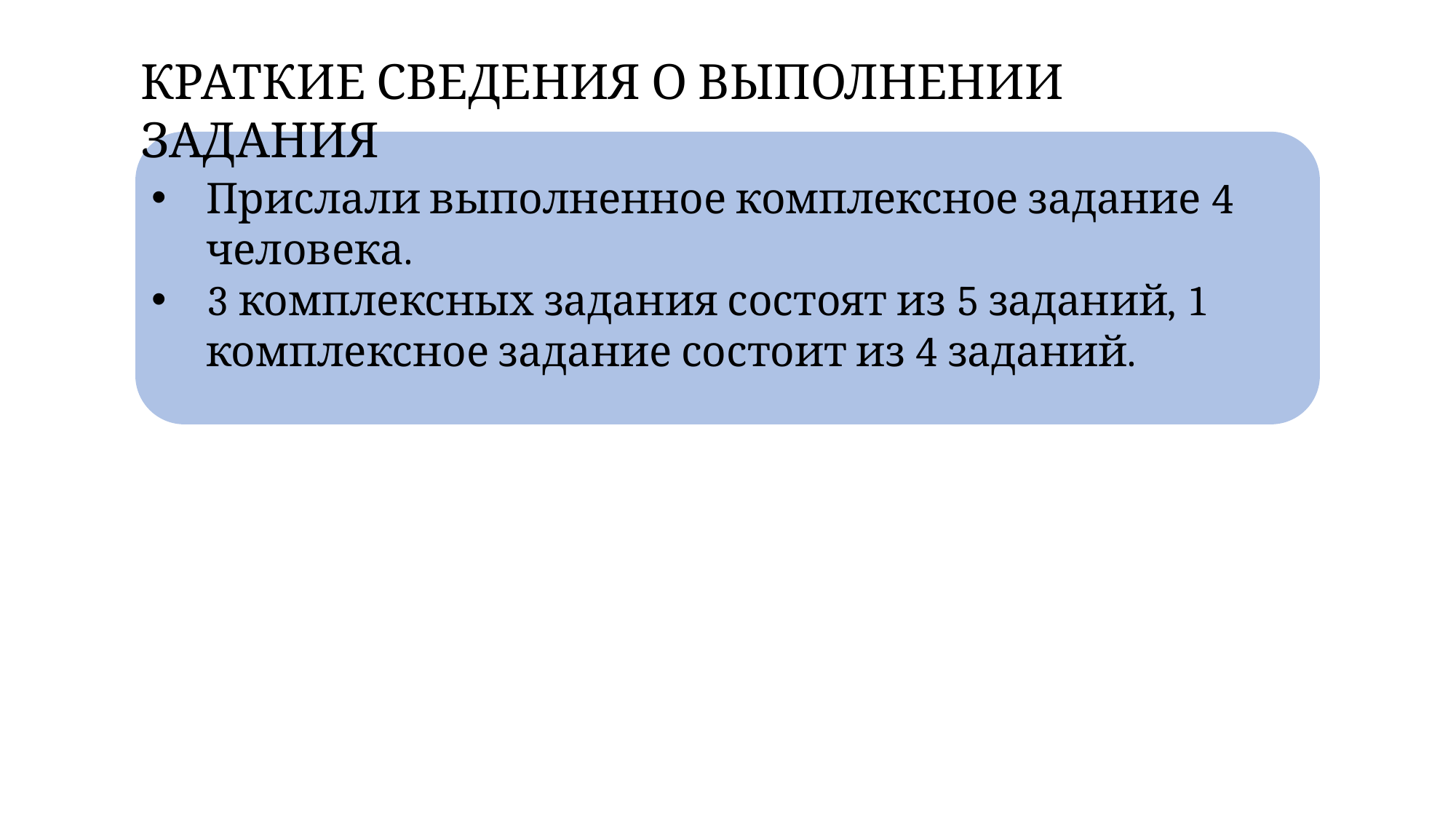

КРАТКИЕ СВЕДЕНИЯ О ВЫПОЛНЕНИИ ЗАДАНИЯ

Прислали выполненное комплексное задание 4 человека.
3 комплексных задания состоят из 5 заданий, 1 комплексное задание состоит из 4 заданий.